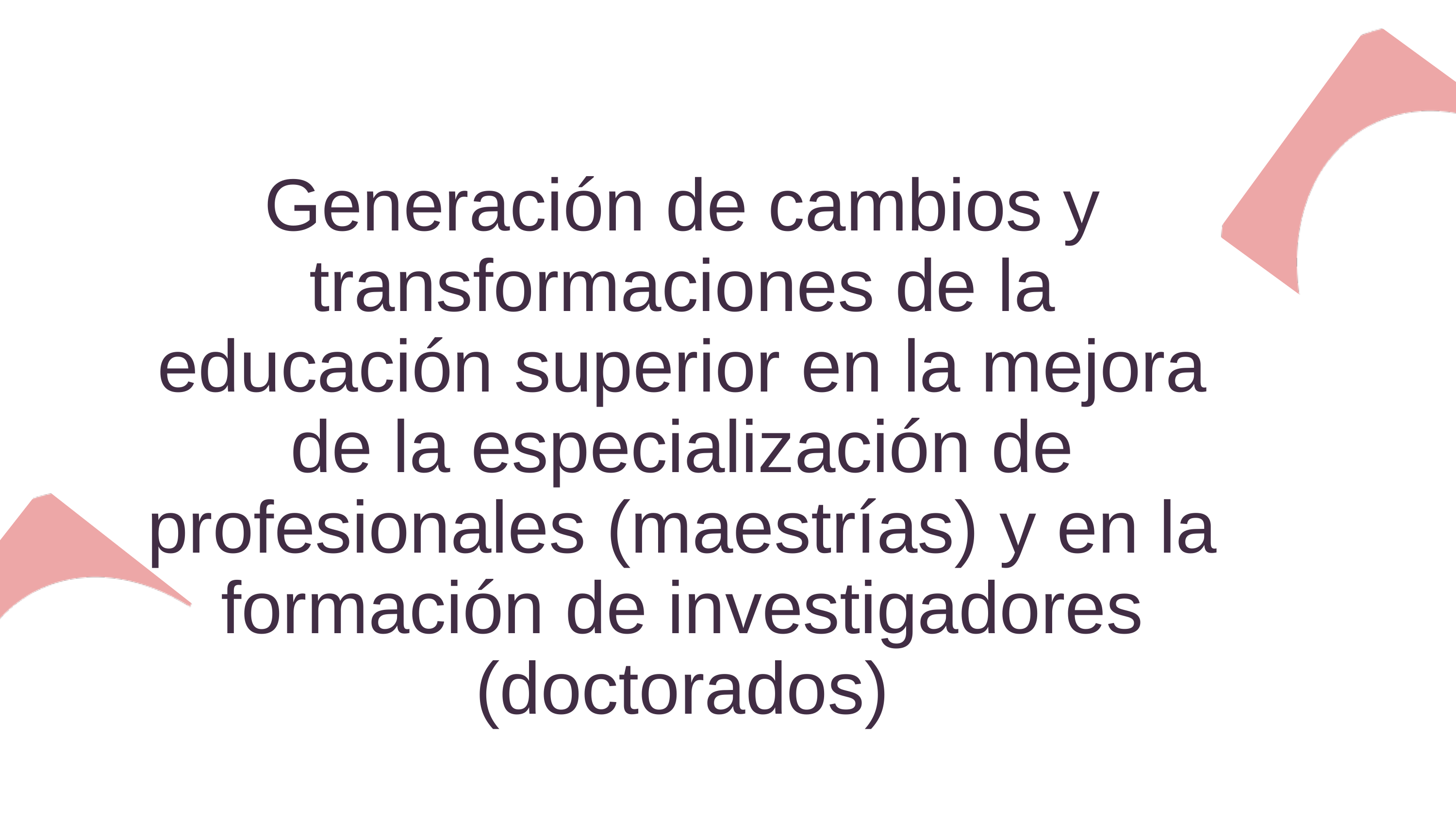

Generación de cambios y transformaciones de la educación superior en la mejora de la especialización de profesionales (maestrías) y en la formación de investigadores (doctorados)